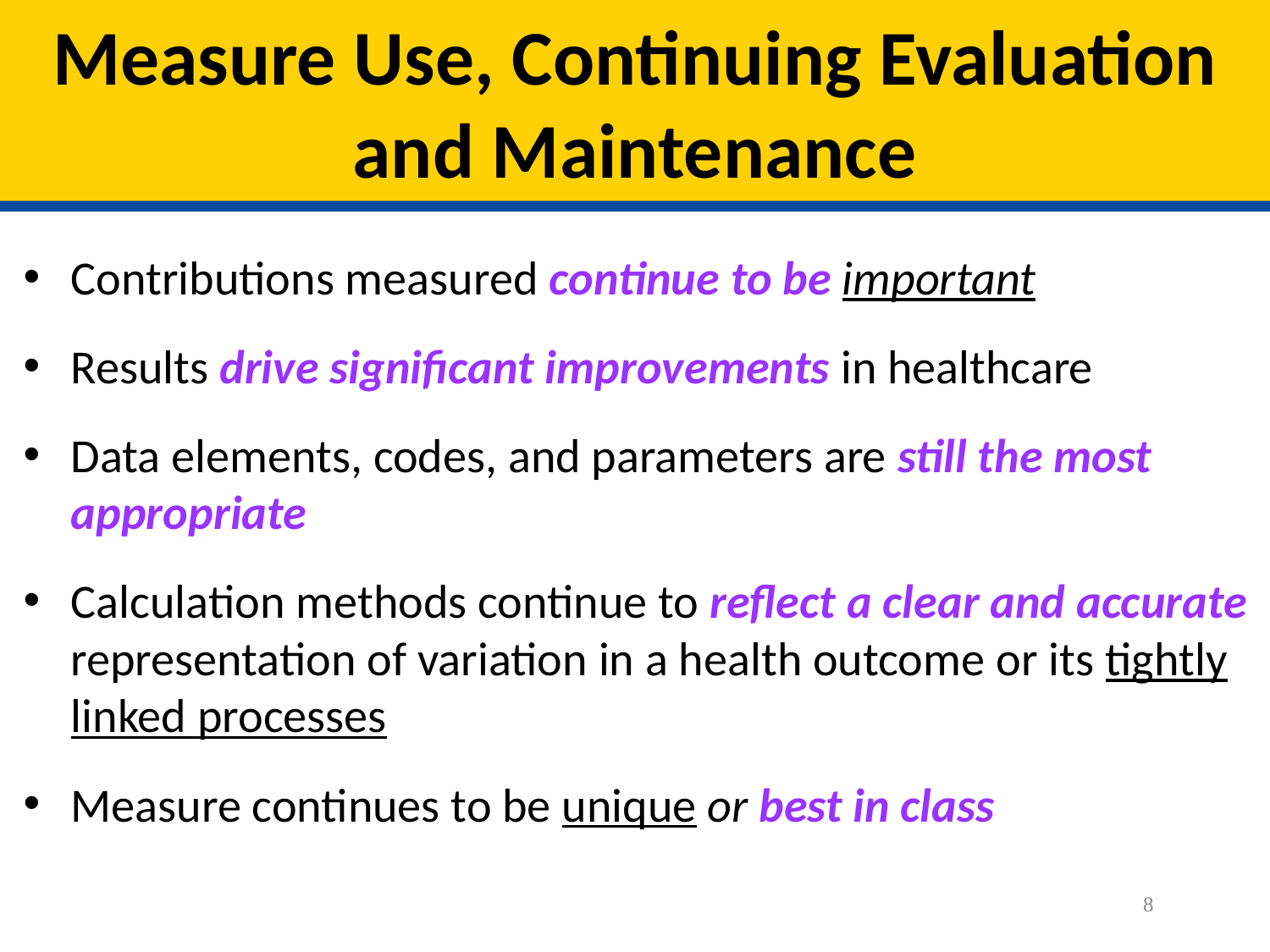

8
# Measure Use, Continuing Evaluation and Maintenance

Contributions measured continue to be important

Results drive significant improvements in healthcare

Data elements, codes, and parameters are still the most appropriate

Calculation methods continue to reflect a clear and accurate representation of variation in a health outcome or its tightly linked processes

Measure continues to be unique or best in class